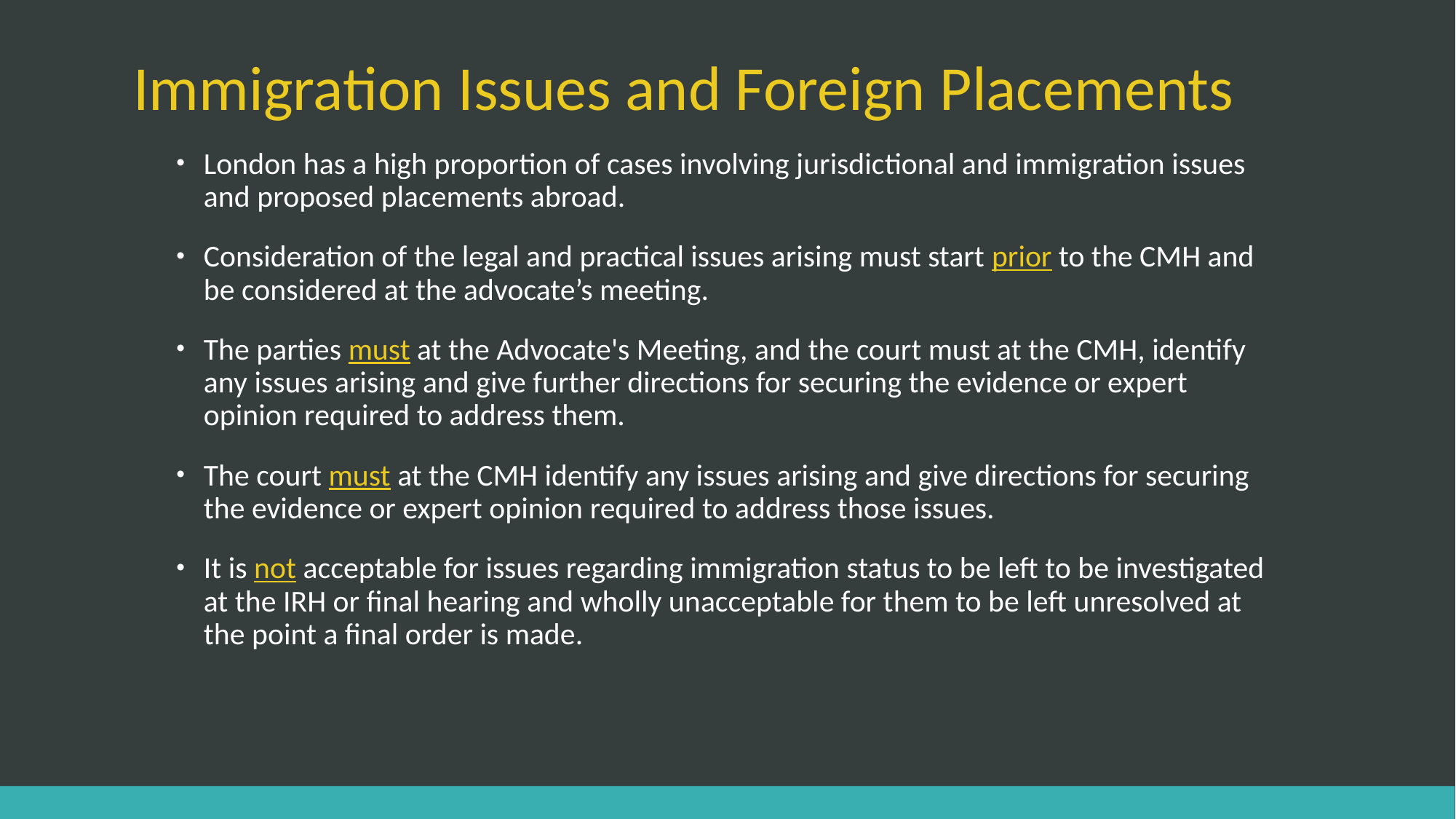

# Immigration Issues and Foreign Placements
London has a high proportion of cases involving jurisdictional and immigration issues and proposed placements abroad.
Consideration of the legal and practical issues arising must start prior to the CMH and be considered at the advocate’s meeting.
The parties must at the Advocate's Meeting, and the court must at the CMH, identify any issues arising and give further directions for securing the evidence or expert opinion required to address them.
The court must at the CMH identify any issues arising and give directions for securing the evidence or expert opinion required to address those issues.
It is not acceptable for issues regarding immigration status to be left to be investigated at the IRH or final hearing and wholly unacceptable for them to be left unresolved at the point a final order is made.